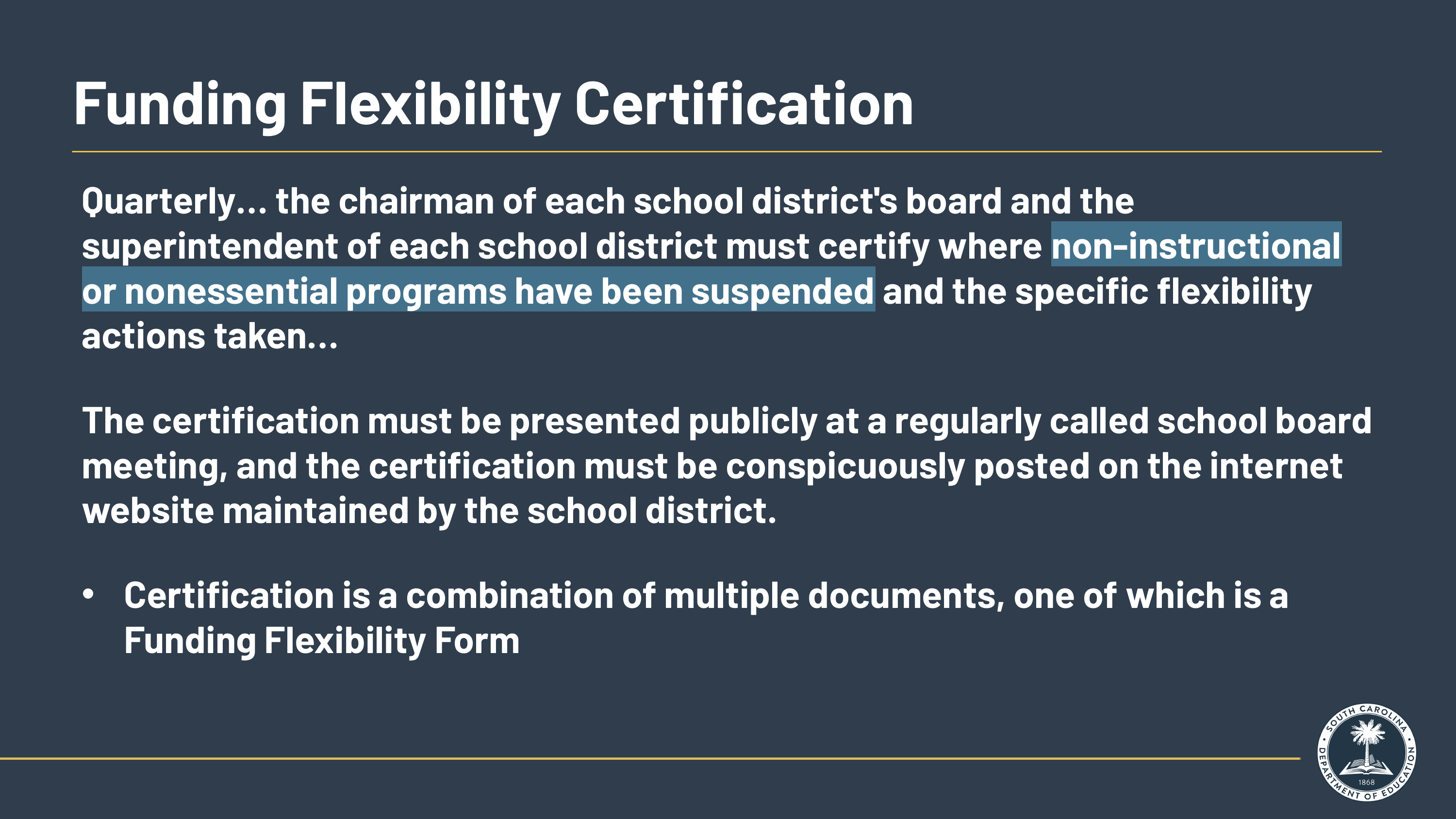

# Funding Flexibility Certification
Quarterly… the chairman of each school district's board and the superintendent of each school district must certify where non-instructional or nonessential programs have been suspended and the specific flexibility actions taken…
The certification must be presented publicly at a regularly called school board meeting, and the certification must be conspicuously posted on the internet website maintained by the school district.
Certification is a combination of multiple documents, one of which is a Funding Flexibility Form